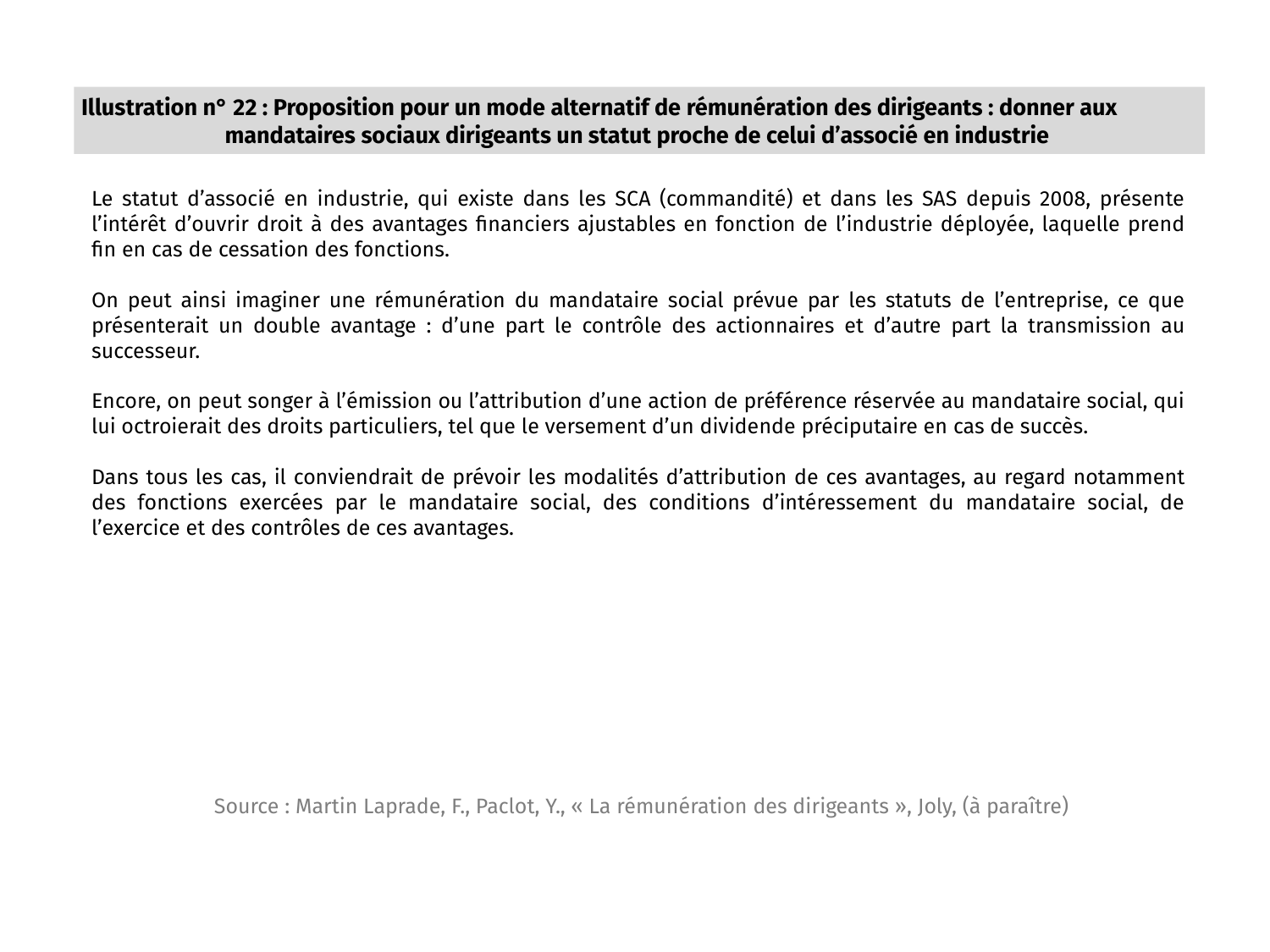

Illustration n° 22 : Proposition pour un mode alternatif de rémunération des dirigeants : donner aux
mandataires sociaux dirigeants un statut proche de celui d’associé en industrie

Le statut d’associé en industrie, qui existe dans les SCA (commandité) et dans les SAS depuis 2008, présente l’intérêt d’ouvrir droit à des avantages financiers ajustables en fonction de l’industrie déployée, laquelle prend fin en cas de cessation des fonctions.

On peut ainsi imaginer une rémunération du mandataire social prévue par les statuts de l’entreprise, ce que présenterait un double avantage : d’une part le contrôle des actionnaires et d’autre part la transmission au successeur.

Encore, on peut songer à l’émission ou l’attribution d’une action de préférence réservée au mandataire social, qui lui octroierait des droits particuliers, tel que le versement d’un dividende préciputaire en cas de succès.

Dans tous les cas, il conviendrait de prévoir les modalités d’attribution de ces avantages, au regard notamment des fonctions exercées par le mandataire social, des conditions d’intéressement du mandataire social, de l’exercice et des contrôles de ces avantages.
Source : Martin Laprade, F., Paclot, Y., « La rémunération des dirigeants », Joly, (à paraître)